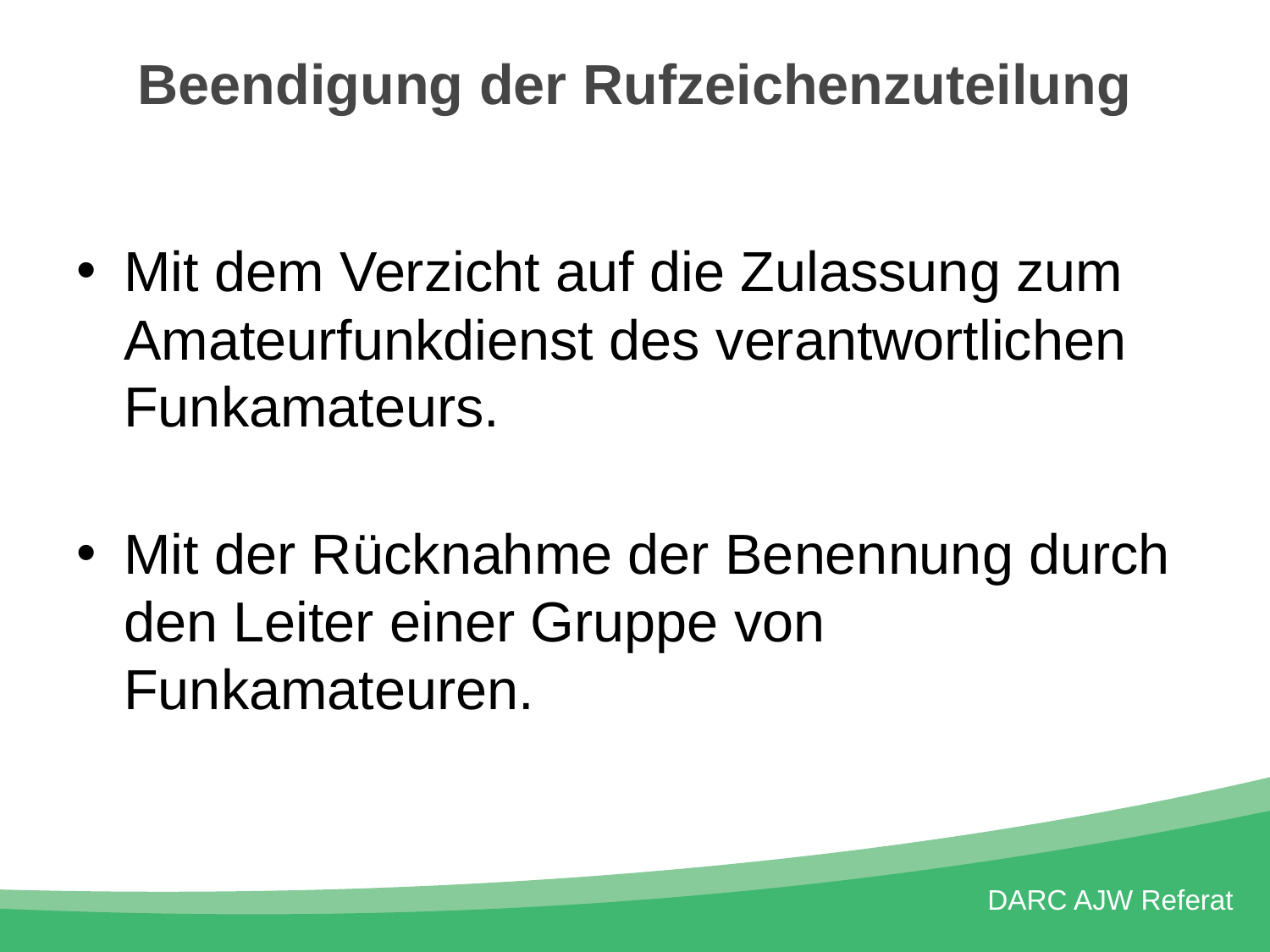

# Beendigung der Rufzeichenzuteilung

Mit dem Verzicht auf die Zulassung zum Amateurfunkdienst des verantwortlichen Funkamateurs.
Mit der Rücknahme der Benennung durch den Leiter einer Gruppe von Funkamateuren.